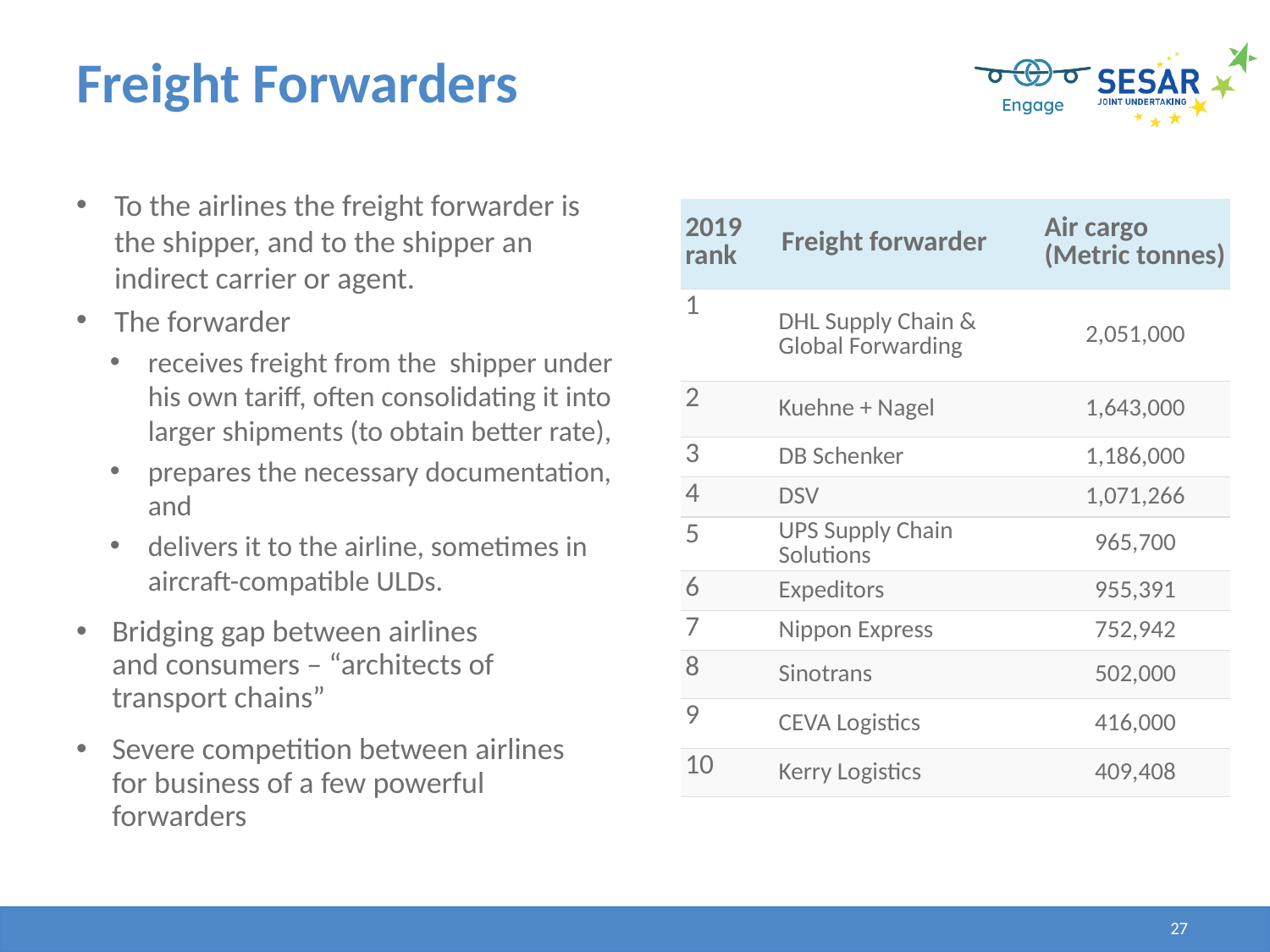

# Freight Forwarders
To the airlines the freight forwarder is
the shipper, and to the shipper an
indirect carrier or agent.
The forwarder
receives freight from the  shipper under
his own tariff, often consolidating it into
larger shipments (to obtain better rate),
prepares the necessary documentation,
and
delivers it to the airline, sometimes in
aircraft-compatible ULDs.
Bridging gap between airlines
and consumers – “architects of
transport chains”
Severe competition between airlines
for business of a few powerful
forwarders
| 2019 rank | Freight forwarder | Air cargo (Metric tonnes) |
| --- | --- | --- |
| 1 | DHL Supply Chain & Global Forwarding | 2,051,000 |
| 2 | Kuehne + Nagel | 1,643,000 |
| 3 | DB Schenker | 1,186,000 |
| 4 | DSV | 1,071,266 |
| 5 | UPS Supply Chain Solutions | 965,700 |
| 6 | Expeditors | 955,391 |
| 7 | Nippon Express | 752,942 |
| 8 | Sinotrans | 502,000 |
| 9 | CEVA Logistics | 416,000 |
| 10 | Kerry Logistics | 409,408 |
27